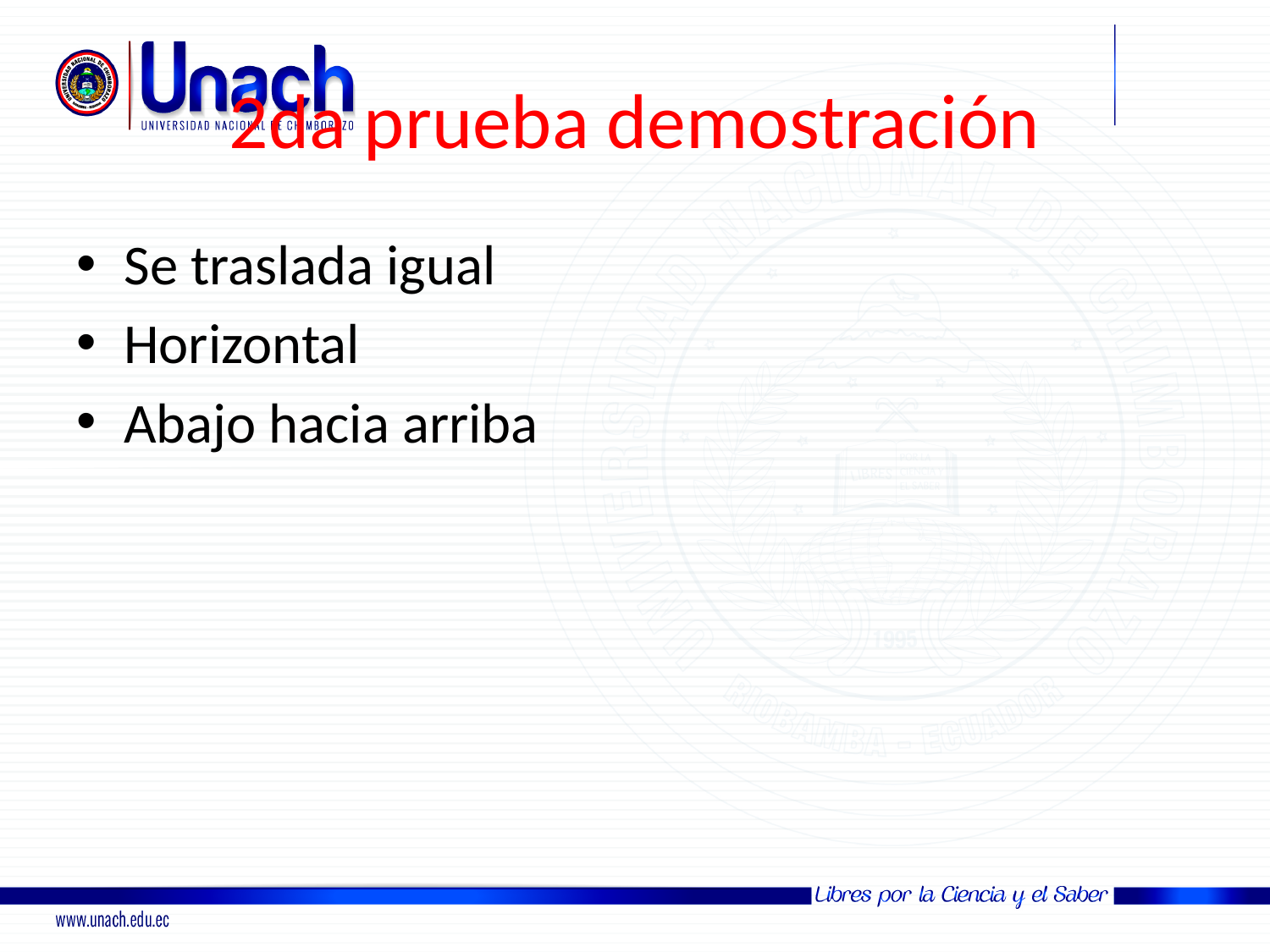

# 2da prueba demostración
Se traslada igual
Horizontal
Abajo hacia arriba